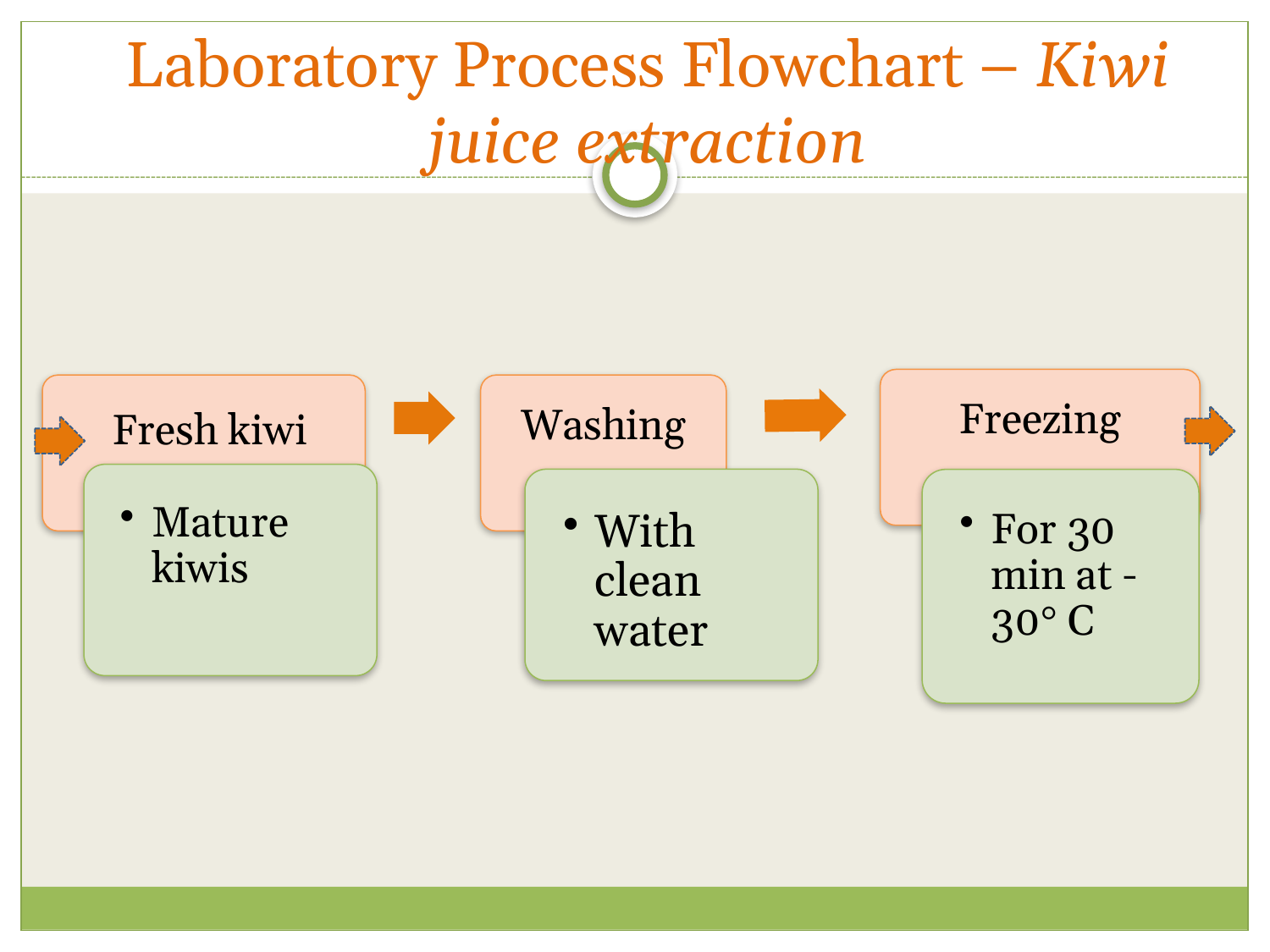

# Laboratory Process Flowchart – Kiwi juice extraction

Mature kiwis

Washing
With clean water

Freezing
For 30 min at -30° C
Fresh kiwi